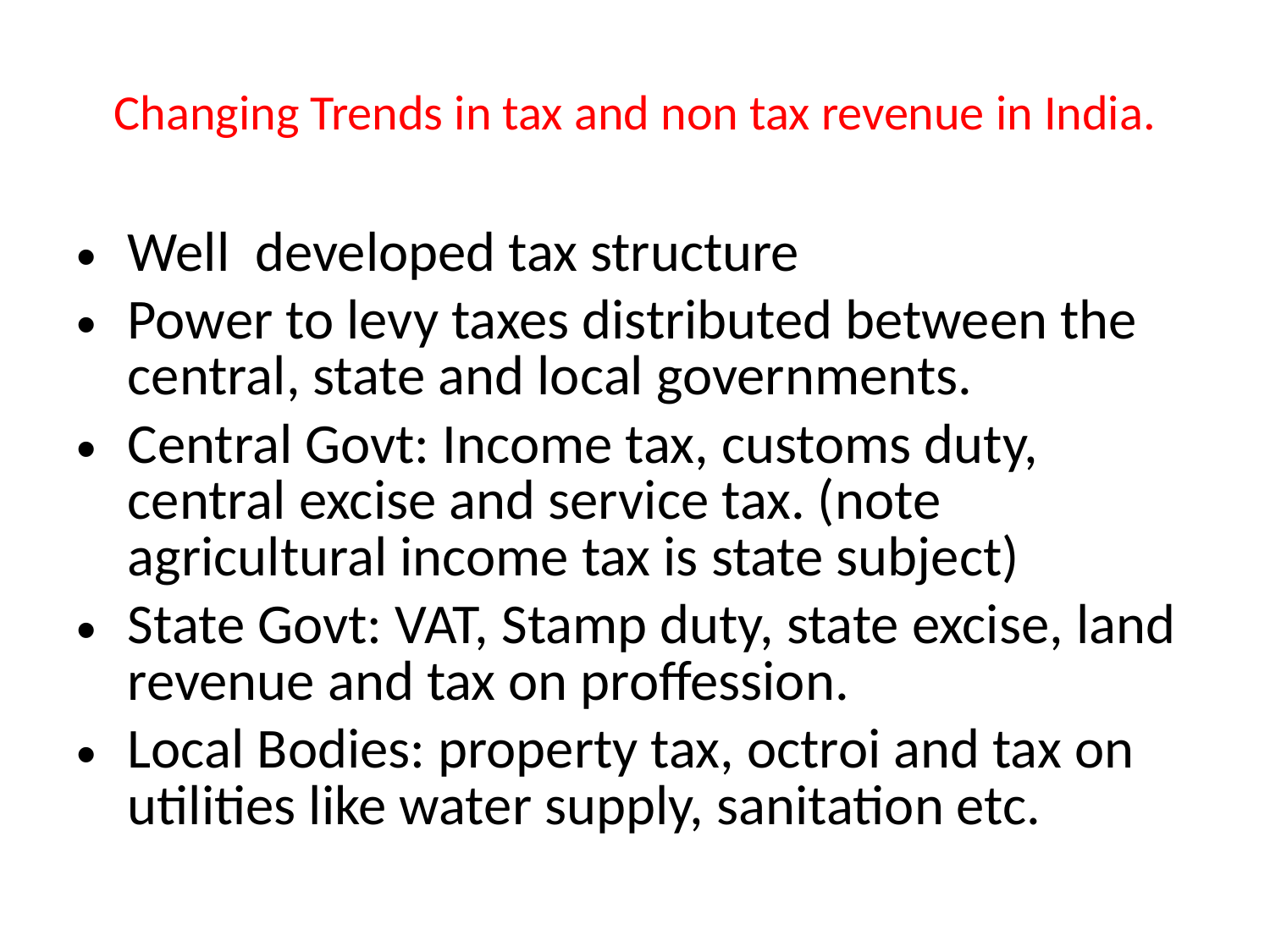

# Changing Trends in tax and non tax revenue in India.
Well  developed tax structure
Power to levy taxes distributed between the central, state and local governments.
Central Govt: Income tax, customs duty, central excise and service tax. (note agricultural income tax is state subject)
State Govt: VAT, Stamp duty, state excise, land revenue and tax on proffession.
Local Bodies: property tax, octroi and tax on utilities like water supply, sanitation etc.